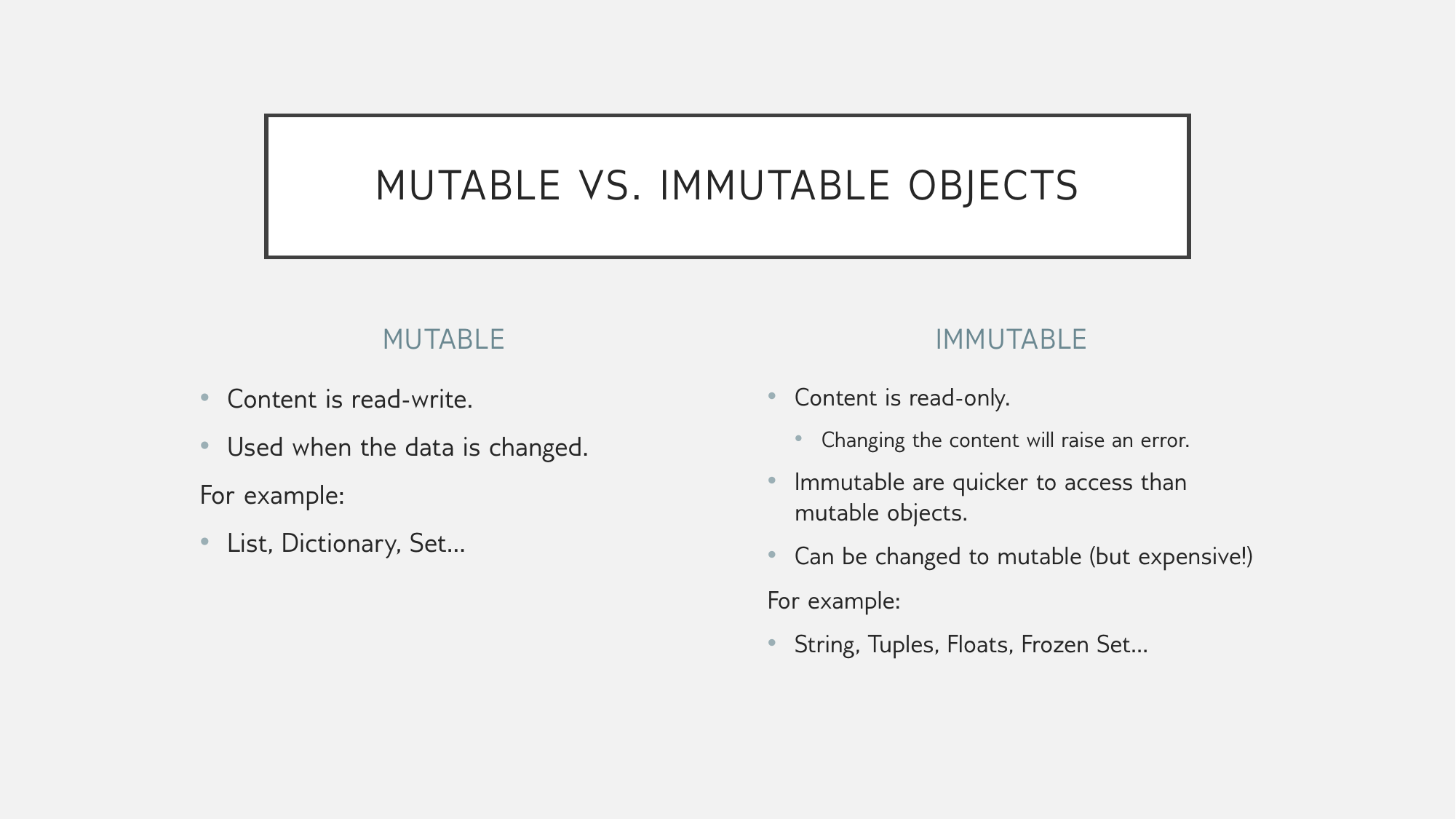

# Mutable vs. immutable objects
Mutable
immutable
Content is read-write.
Used when the data is changed.
For example:
List, Dictionary, Set…
Content is read-only.
Changing the content will raise an error.
Immutable are quicker to access than mutable objects.
Can be changed to mutable (but expensive!)
For example:
String, Tuples, Floats, Frozen Set…